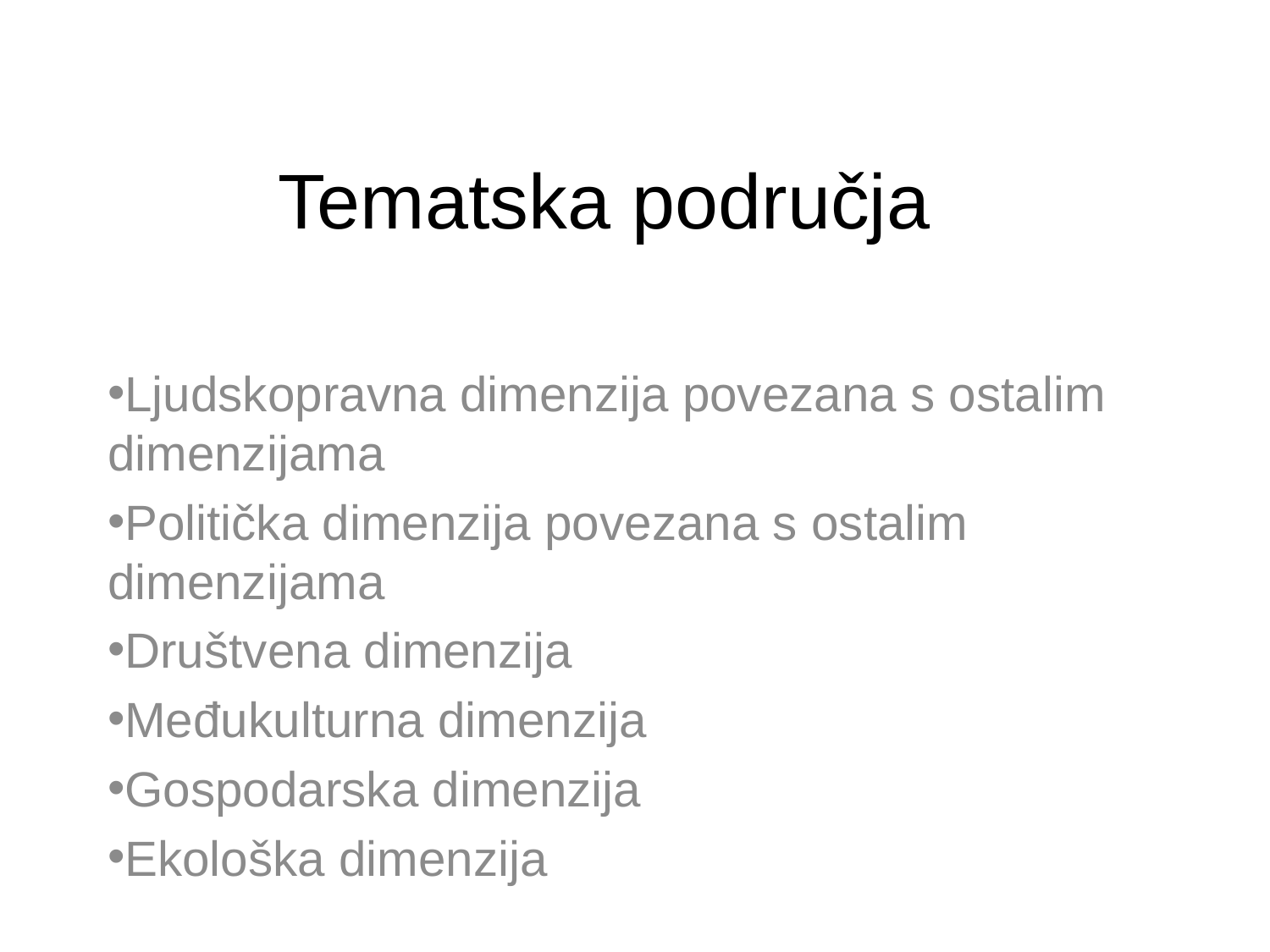

# Tematska područja
Ljudskopravna dimenzija povezana s ostalim dimenzijama
Politička dimenzija povezana s ostalim dimenzijama
Društvena dimenzija
Međukulturna dimenzija
Gospodarska dimenzija
Ekološka dimenzija